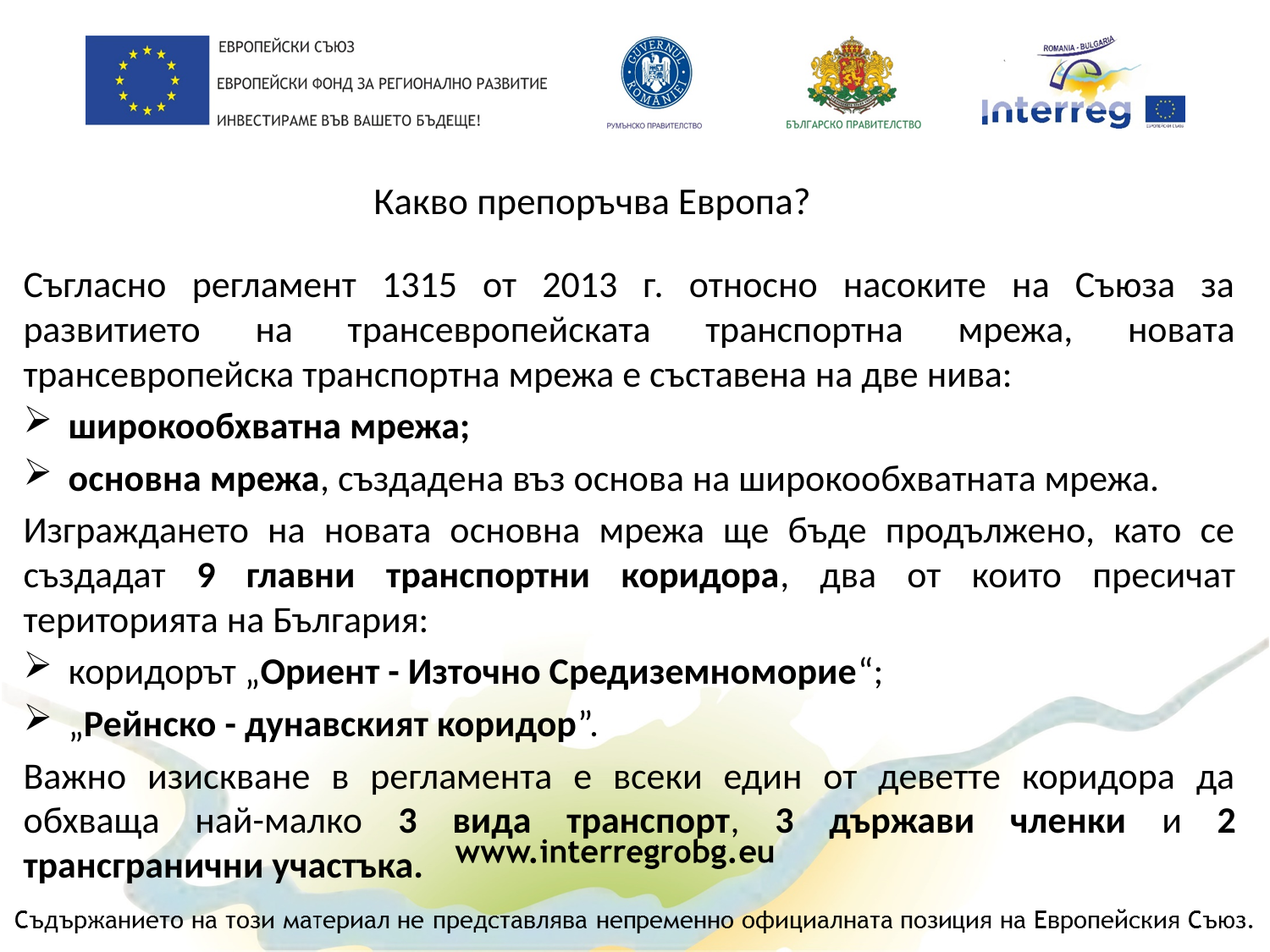

# Какво препоръчва Европа?
Съгласно регламент 1315 от 2013 г. относно насоките на Съюза за развитието на трансевропейската транспортна мрежа, новата трансевропейска транспортна мрежа е съставена на две нива:
широкообхватна мрежа;
основна мрежа, създадена въз основа на широкообхватната мрежа.
Изграждането на новата основна мрежа ще бъде продължено, като се създадат 9 главни транспортни коридора, два от които пресичат територията на България:
коридорът „Ориент - Източно Средиземноморие“;
„Рейнско - дунавският коридор”.
Важно изискване в регламента е всеки един от деветте коридора да обхваща най-малко 3 вида транспорт, 3 държави членки и 2 трансгранични участъка.